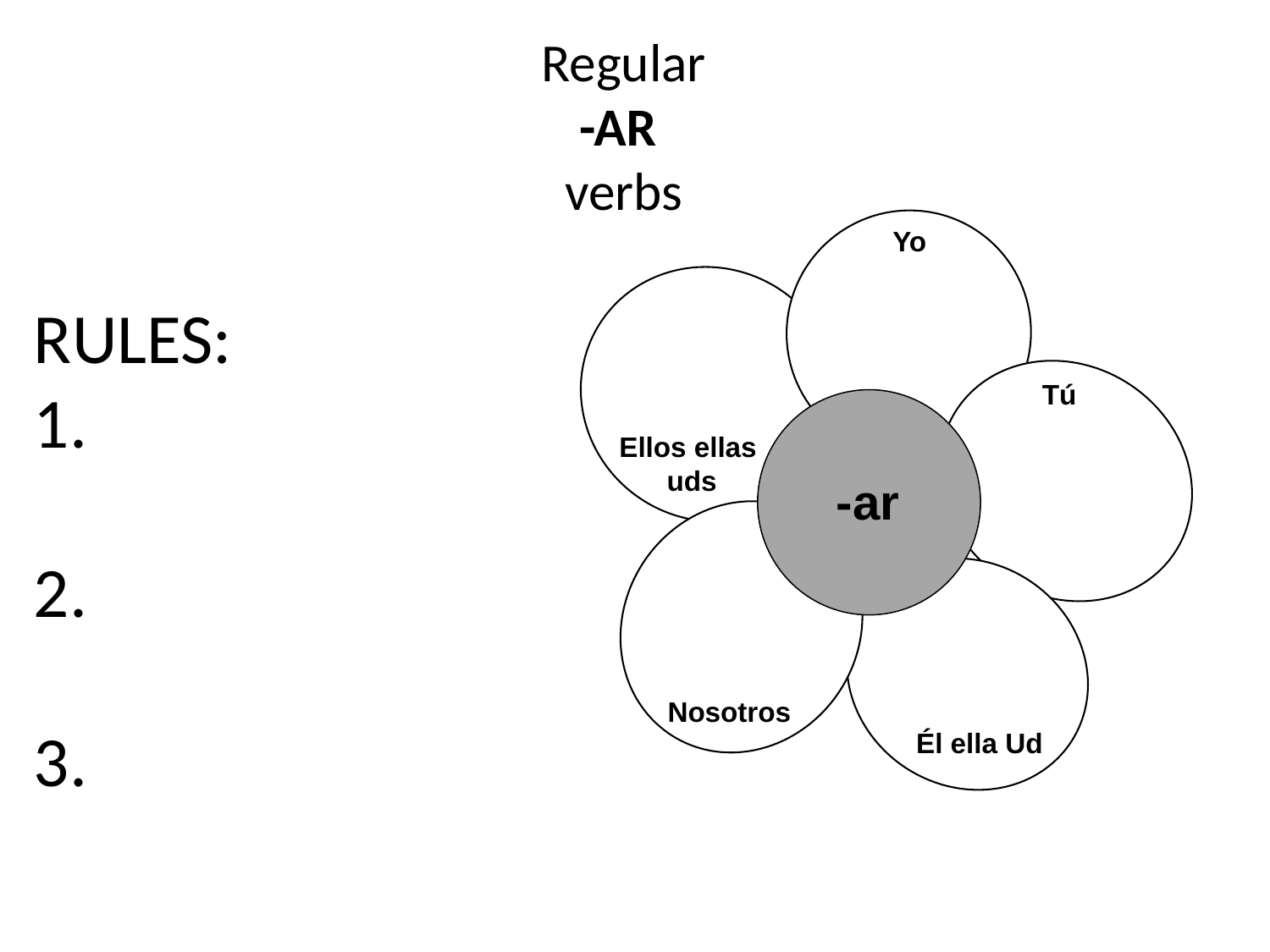

# Regular -AR verbs

Yo

RULES:
1.

2.

3.

Tú

-ar

Ellos ellas
 uds

Nosotros
Él ella Ud